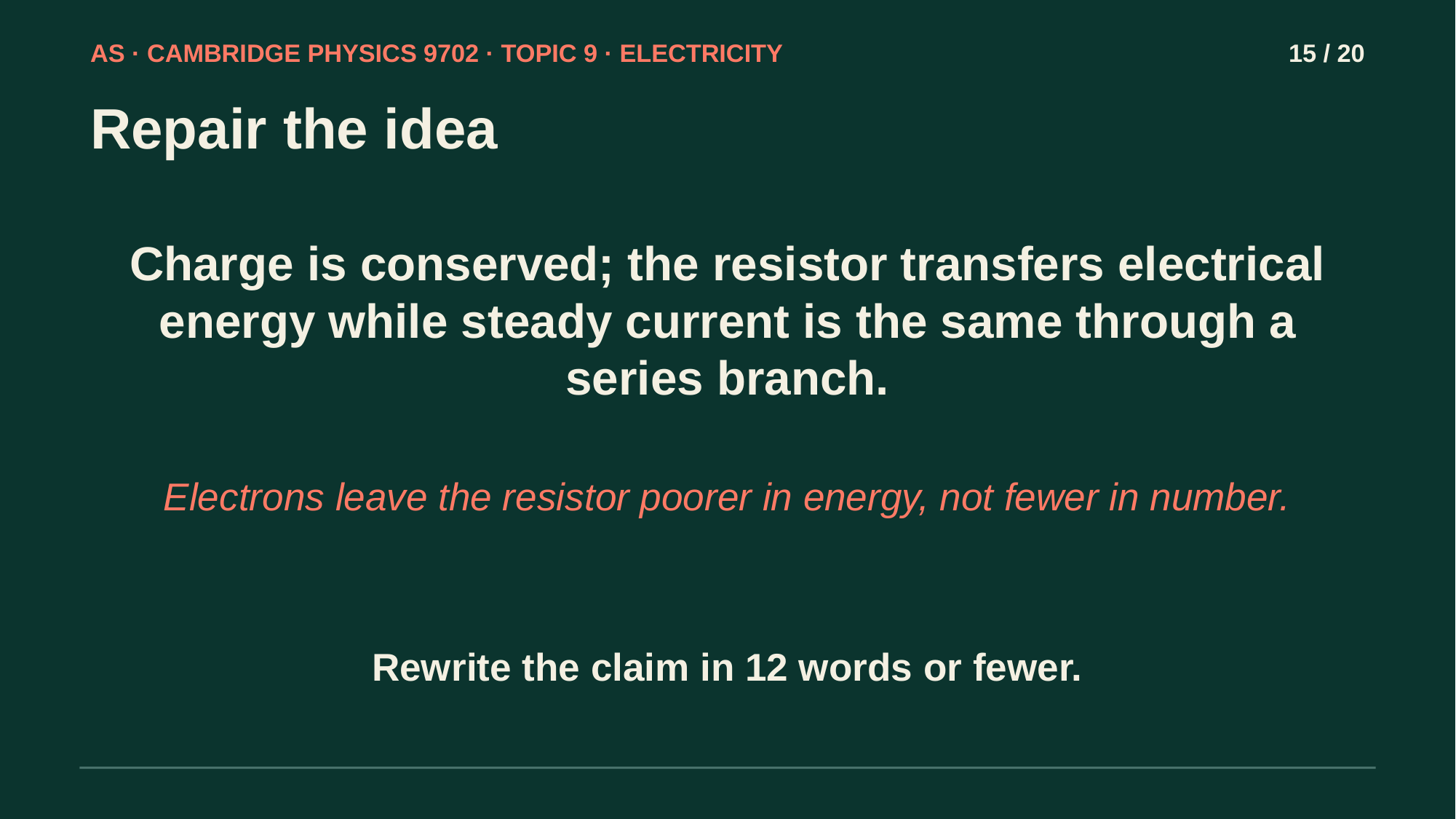

AS · CAMBRIDGE PHYSICS 9702 · TOPIC 9 · ELECTRICITY
15 / 20
Repair the idea
Charge is conserved; the resistor transfers electrical energy while steady current is the same through a series branch.
Electrons leave the resistor poorer in energy, not fewer in number.
Rewrite the claim in 12 words or fewer.